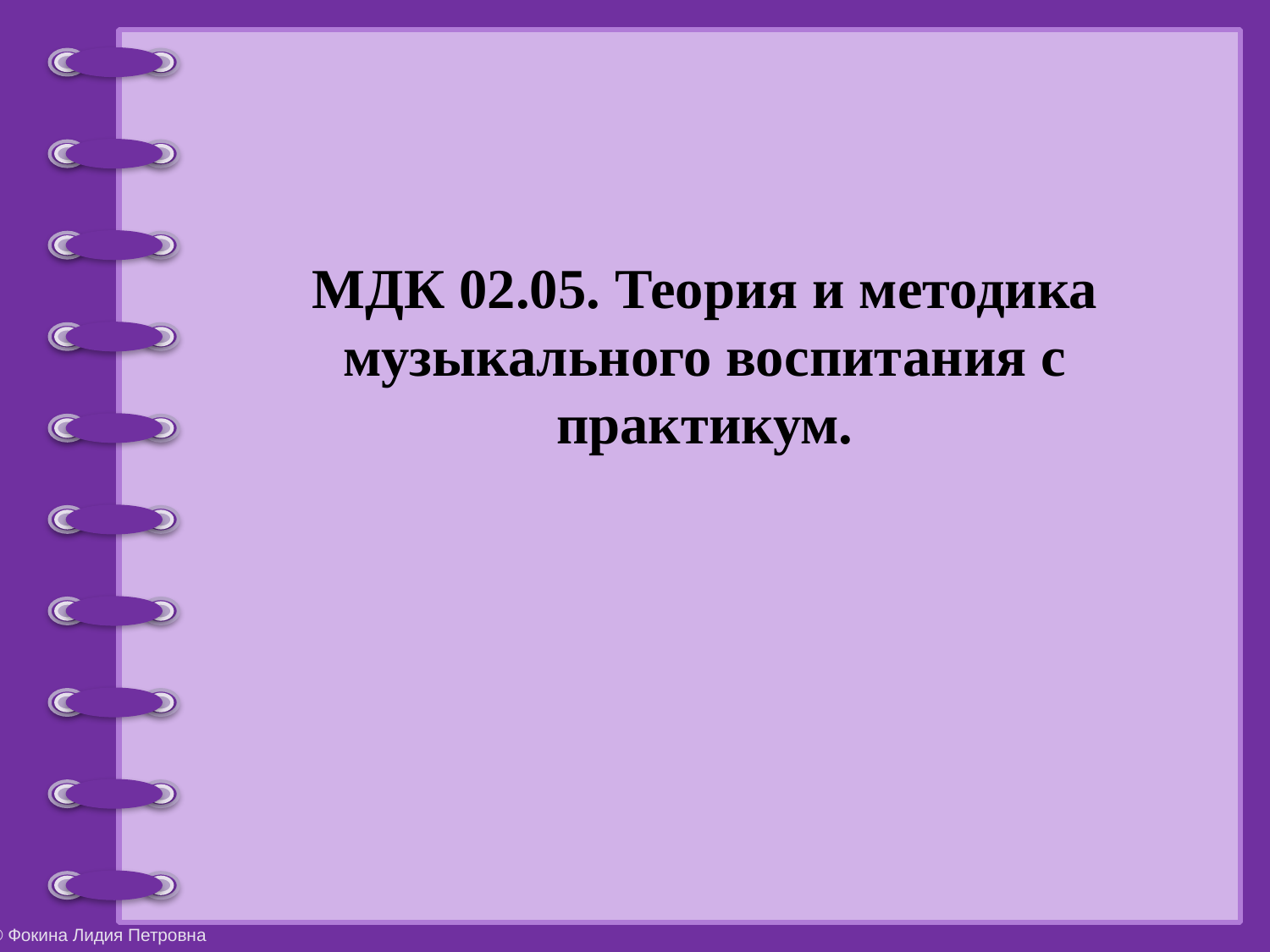

МДК 02.05. Теория и методика музыкального воспитания с практикум.